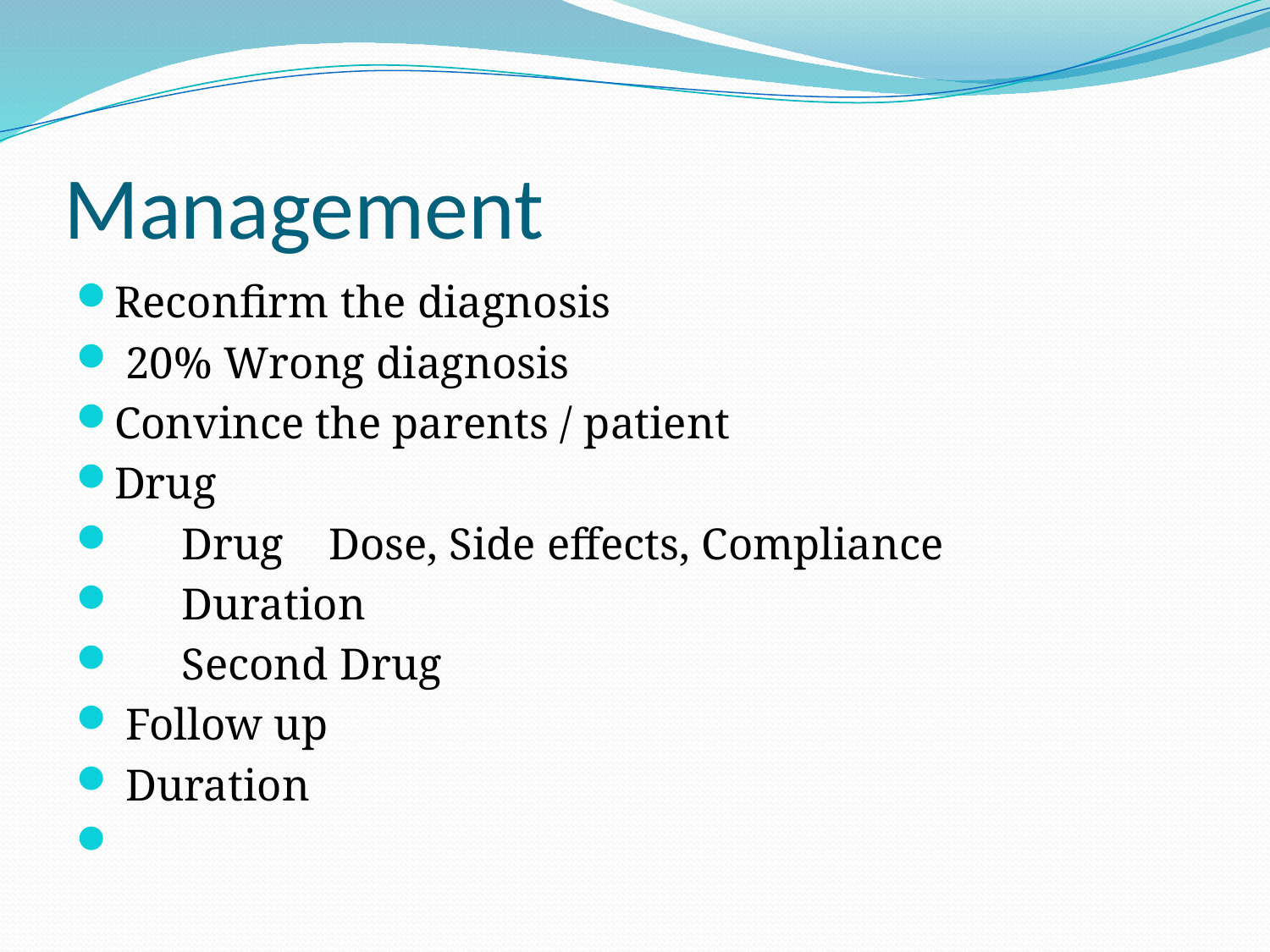

# Management
Reconfirm the diagnosis
 20% Wrong diagnosis
Convince the parents / patient
Drug
      Drug    Dose, Side effects, Compliance
      Duration
      Second Drug
 Follow up
 Duration